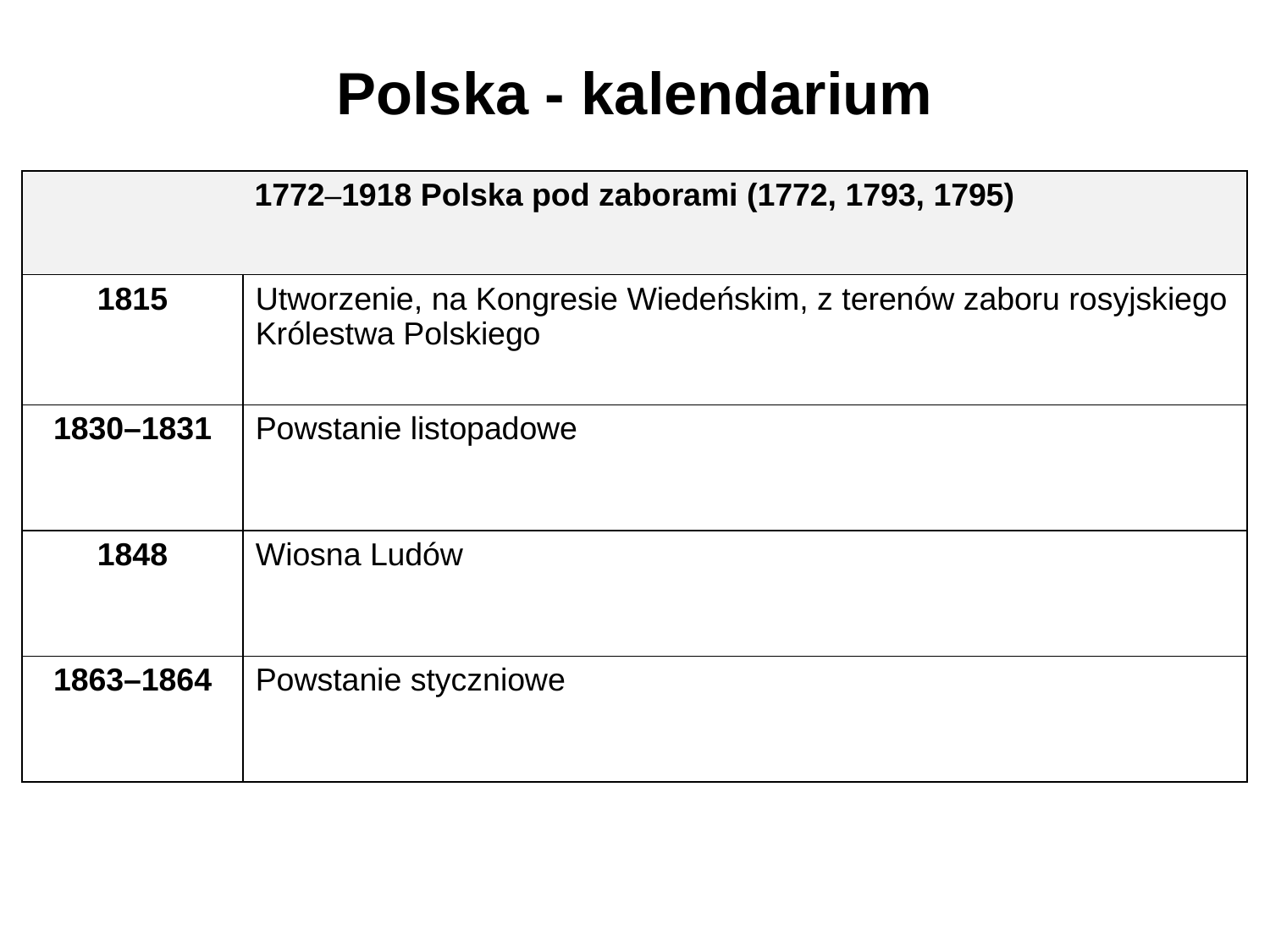

# Polska - kalendarium
| 1772–1918 Polska pod zaborami (1772, 1793, 1795) |  |
| --- | --- |
| 1815 | Utworzenie, na Kongresie Wiedeńskim, z terenów zaboru rosyjskiego Królestwa Polskiego |
| 1830–1831 | Powstanie listopadowe |
| 1848 | Wiosna Ludów |
| 1863–1864 | Powstanie styczniowe |